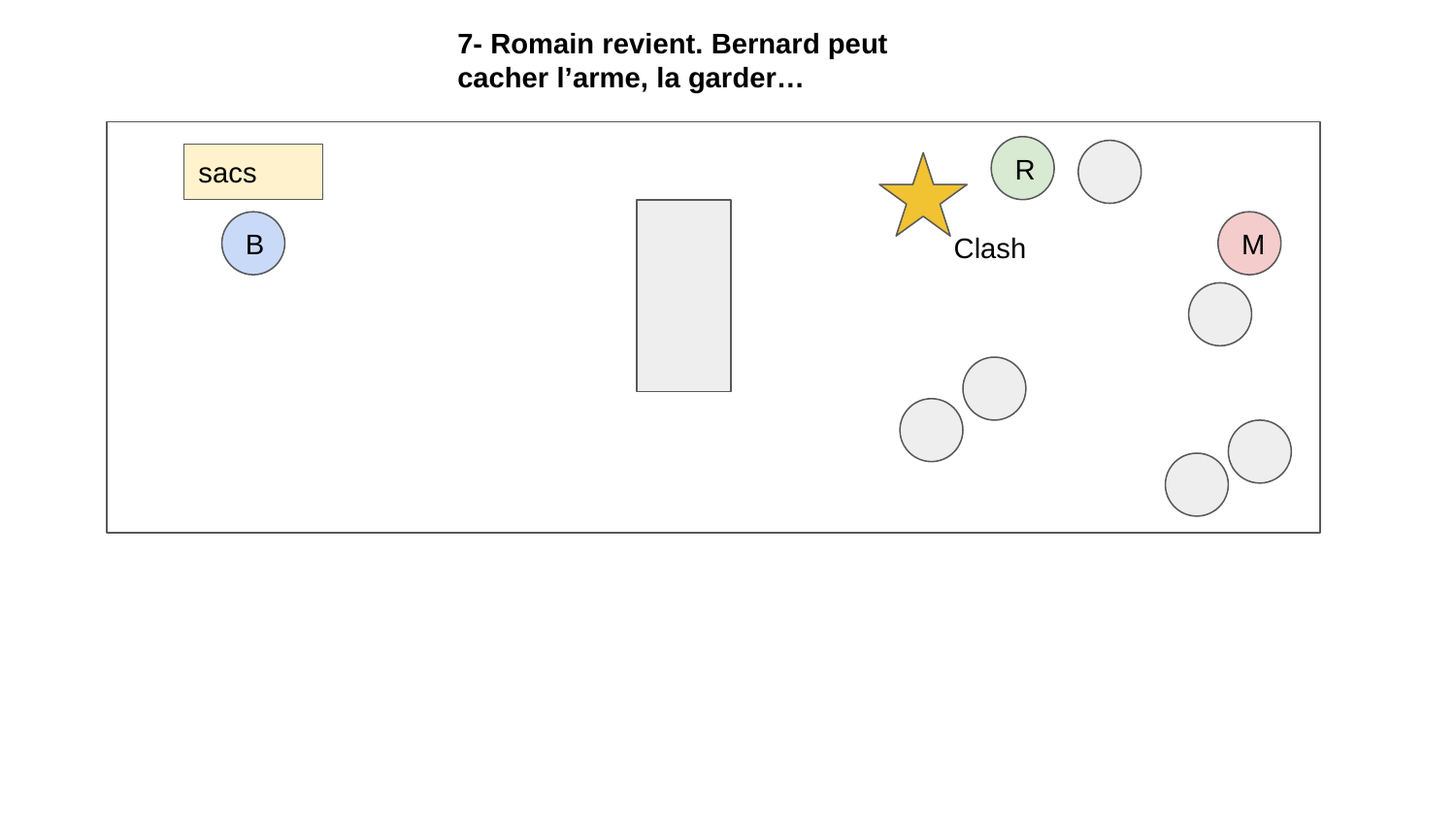

7- Romain revient. Bernard peut cacher l’arme, la garder…

R

sacs

B
M
Clash